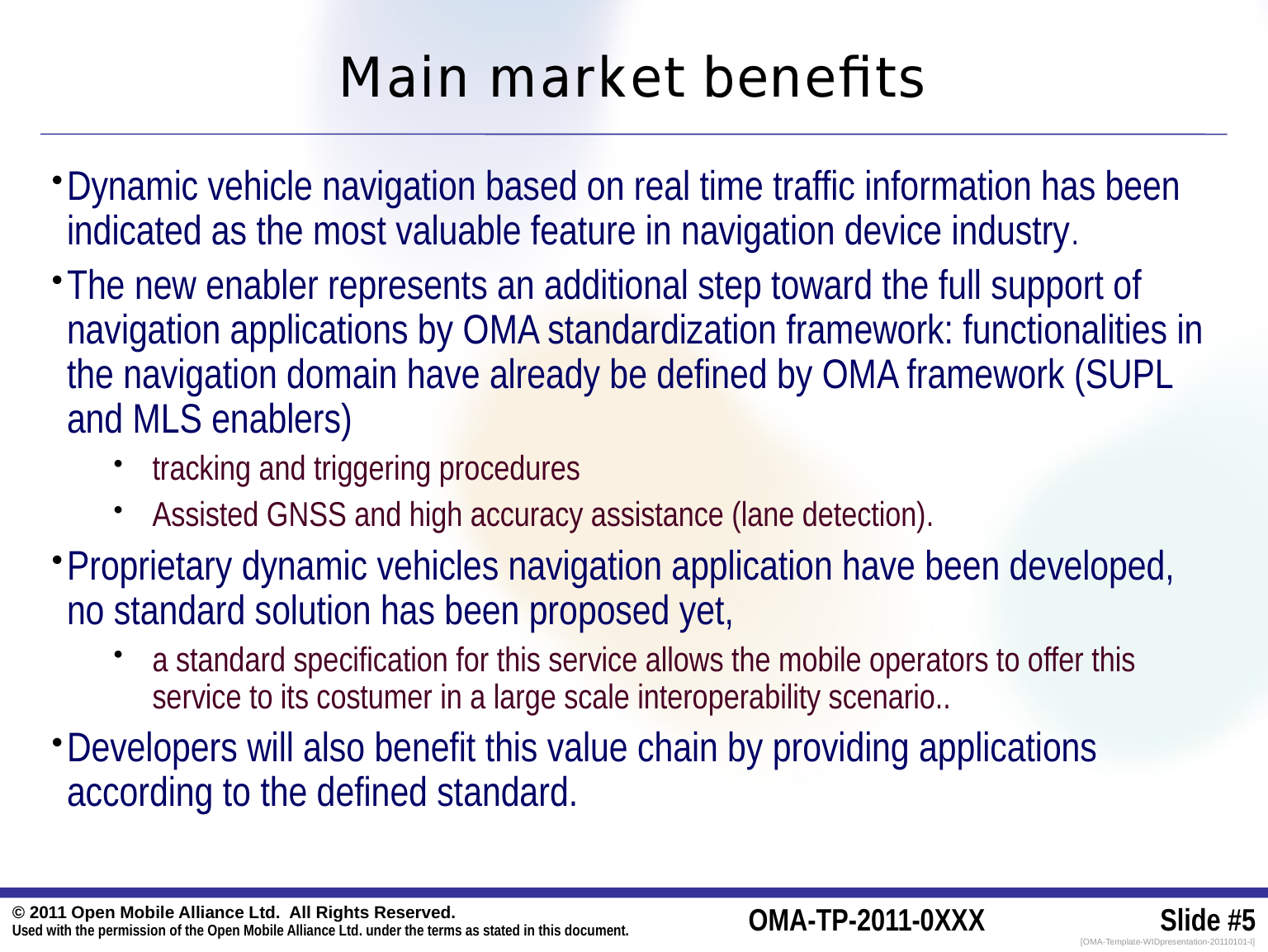

Main market benefits
Dynamic vehicle navigation based on real time traffic information has been indicated as the most valuable feature in navigation device industry.
The new enabler represents an additional step toward the full support of navigation applications by OMA standardization framework: functionalities in the navigation domain have already be defined by OMA framework (SUPL and MLS enablers)
tracking and triggering procedures
Assisted GNSS and high accuracy assistance (lane detection).
Proprietary dynamic vehicles navigation application have been developed, no standard solution has been proposed yet,
a standard specification for this service allows the mobile operators to offer this service to its costumer in a large scale interoperability scenario..
Developers will also benefit this value chain by providing applications according to the defined standard.